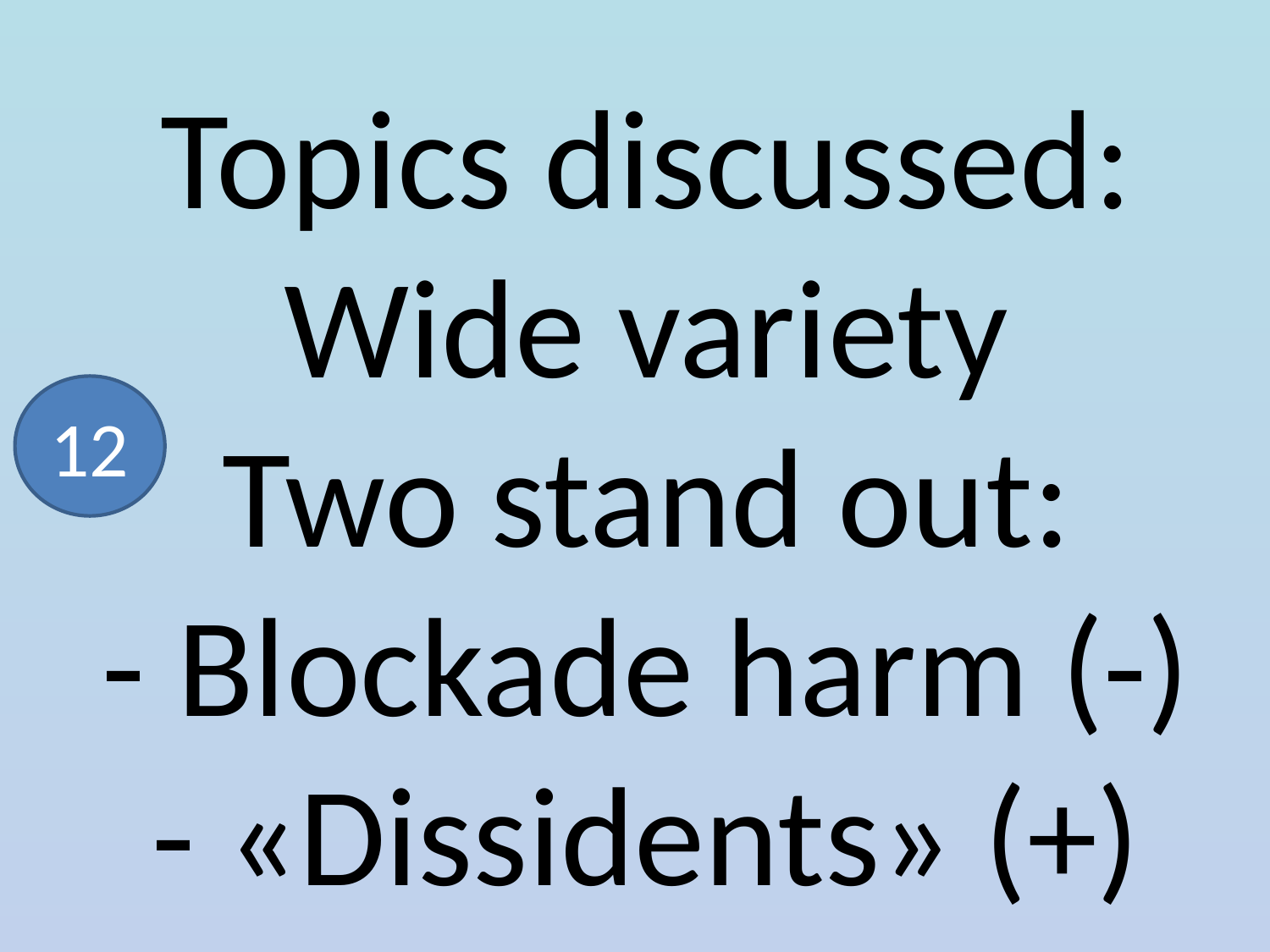

# Topics discussed: Wide variety Two stand out: - Blockade harm (-) - «Dissidents» (+)
12